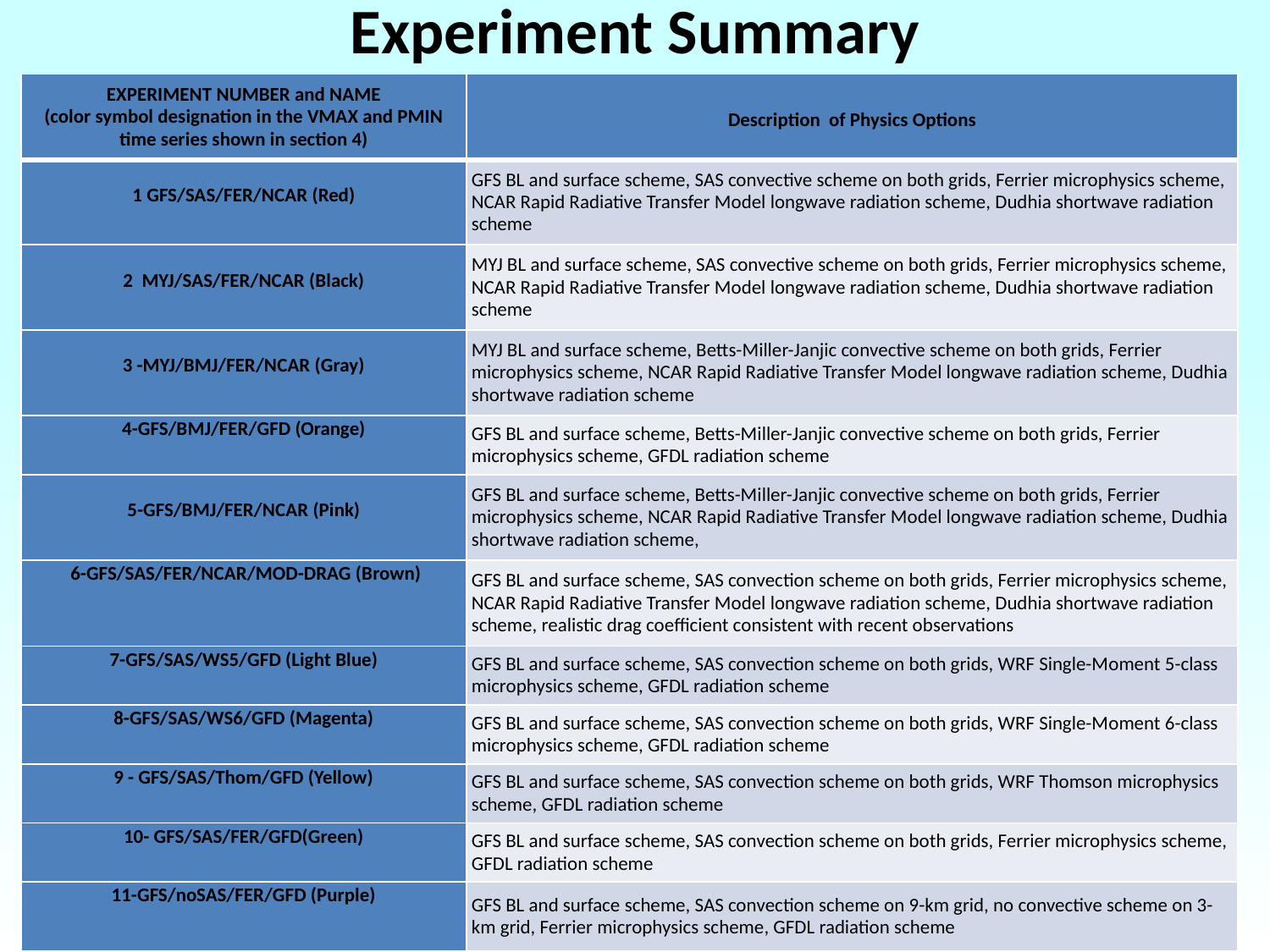

Experiment Summary
| EXPERIMENT NUMBER and NAME (color symbol designation in the VMAX and PMIN time series shown in section 4) | Description of Physics Options |
| --- | --- |
| 1 GFS/SAS/FER/NCAR (Red) | GFS BL and surface scheme, SAS convective scheme on both grids, Ferrier microphysics scheme, NCAR Rapid Radiative Transfer Model longwave radiation scheme, Dudhia shortwave radiation scheme |
| 2 MYJ/SAS/FER/NCAR (Black) | MYJ BL and surface scheme, SAS convective scheme on both grids, Ferrier microphysics scheme, NCAR Rapid Radiative Transfer Model longwave radiation scheme, Dudhia shortwave radiation scheme |
| 3 -MYJ/BMJ/FER/NCAR (Gray) | MYJ BL and surface scheme, Betts-Miller-Janjic convective scheme on both grids, Ferrier microphysics scheme, NCAR Rapid Radiative Transfer Model longwave radiation scheme, Dudhia shortwave radiation scheme |
| 4-GFS/BMJ/FER/GFD (Orange) | GFS BL and surface scheme, Betts-Miller-Janjic convective scheme on both grids, Ferrier microphysics scheme, GFDL radiation scheme |
| 5-GFS/BMJ/FER/NCAR (Pink) | GFS BL and surface scheme, Betts-Miller-Janjic convective scheme on both grids, Ferrier microphysics scheme, NCAR Rapid Radiative Transfer Model longwave radiation scheme, Dudhia shortwave radiation scheme, |
| 6-GFS/SAS/FER/NCAR/MOD-DRAG (Brown) | GFS BL and surface scheme, SAS convection scheme on both grids, Ferrier microphysics scheme, NCAR Rapid Radiative Transfer Model longwave radiation scheme, Dudhia shortwave radiation scheme, realistic drag coefficient consistent with recent observations |
| 7-GFS/SAS/WS5/GFD (Light Blue) | GFS BL and surface scheme, SAS convection scheme on both grids, WRF Single-Moment 5-class microphysics scheme, GFDL radiation scheme |
| 8-GFS/SAS/WS6/GFD (Magenta) | GFS BL and surface scheme, SAS convection scheme on both grids, WRF Single-Moment 6-class microphysics scheme, GFDL radiation scheme |
| 9 - GFS/SAS/Thom/GFD (Yellow) | GFS BL and surface scheme, SAS convection scheme on both grids, WRF Thomson microphysics scheme, GFDL radiation scheme |
| 10- GFS/SAS/FER/GFD(Green) | GFS BL and surface scheme, SAS convection scheme on both grids, Ferrier microphysics scheme, GFDL radiation scheme |
| 11-GFS/noSAS/FER/GFD (Purple) | GFS BL and surface scheme, SAS convection scheme on 9-km grid, no convective scheme on 3-km grid, Ferrier microphysics scheme, GFDL radiation scheme |